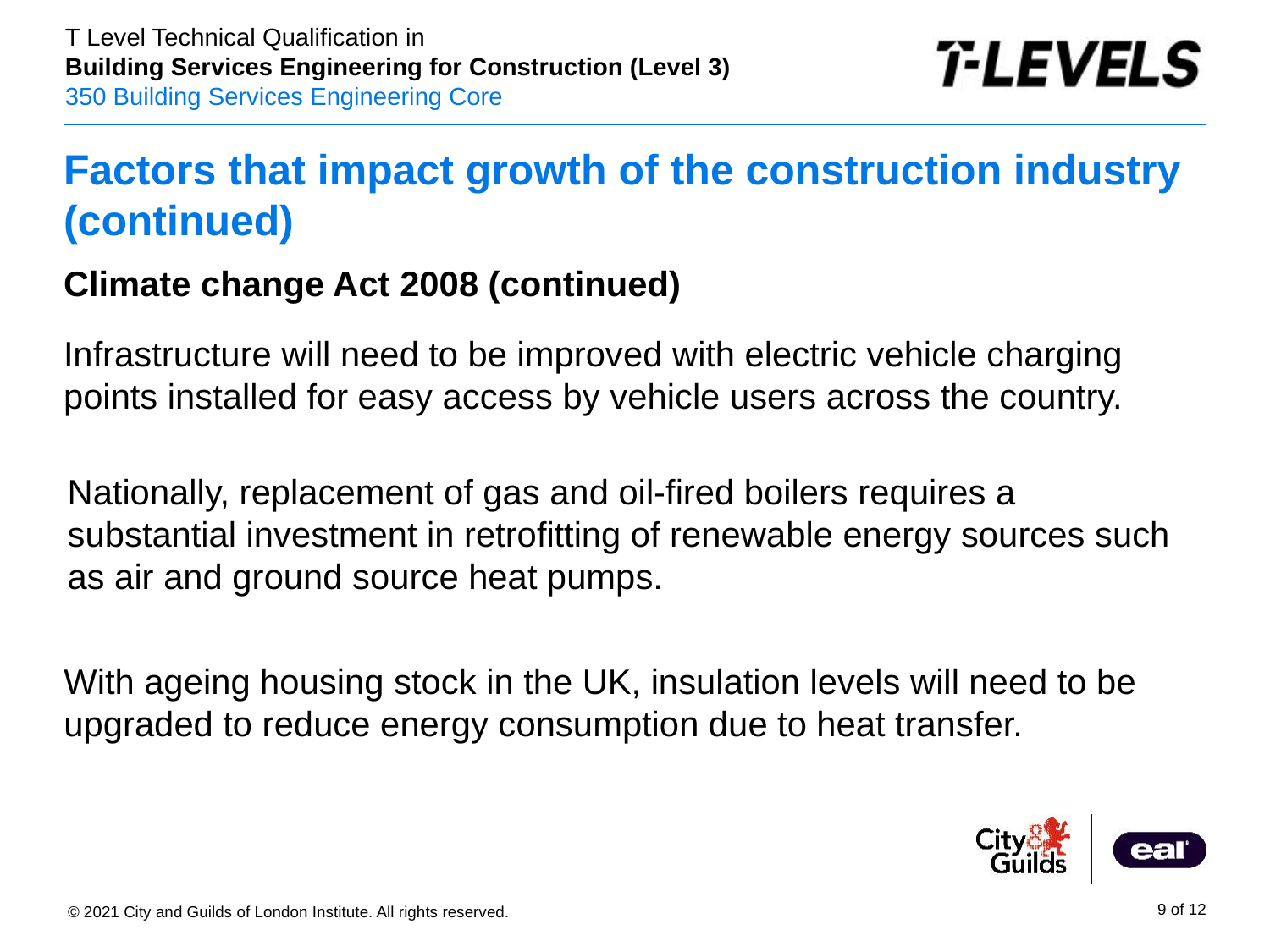

Factors that impact growth of the construction industry (continued)
Climate change Act 2008 (continued)
Infrastructure will need to be improved with electric vehicle charging points installed for easy access by vehicle users across the country.
Nationally, replacement of gas and oil-fired boilers requires a substantial investment in retrofitting of renewable energy sources such as air and ground source heat pumps.
With ageing housing stock in the UK, insulation levels will need to be upgraded to reduce energy consumption due to heat transfer.